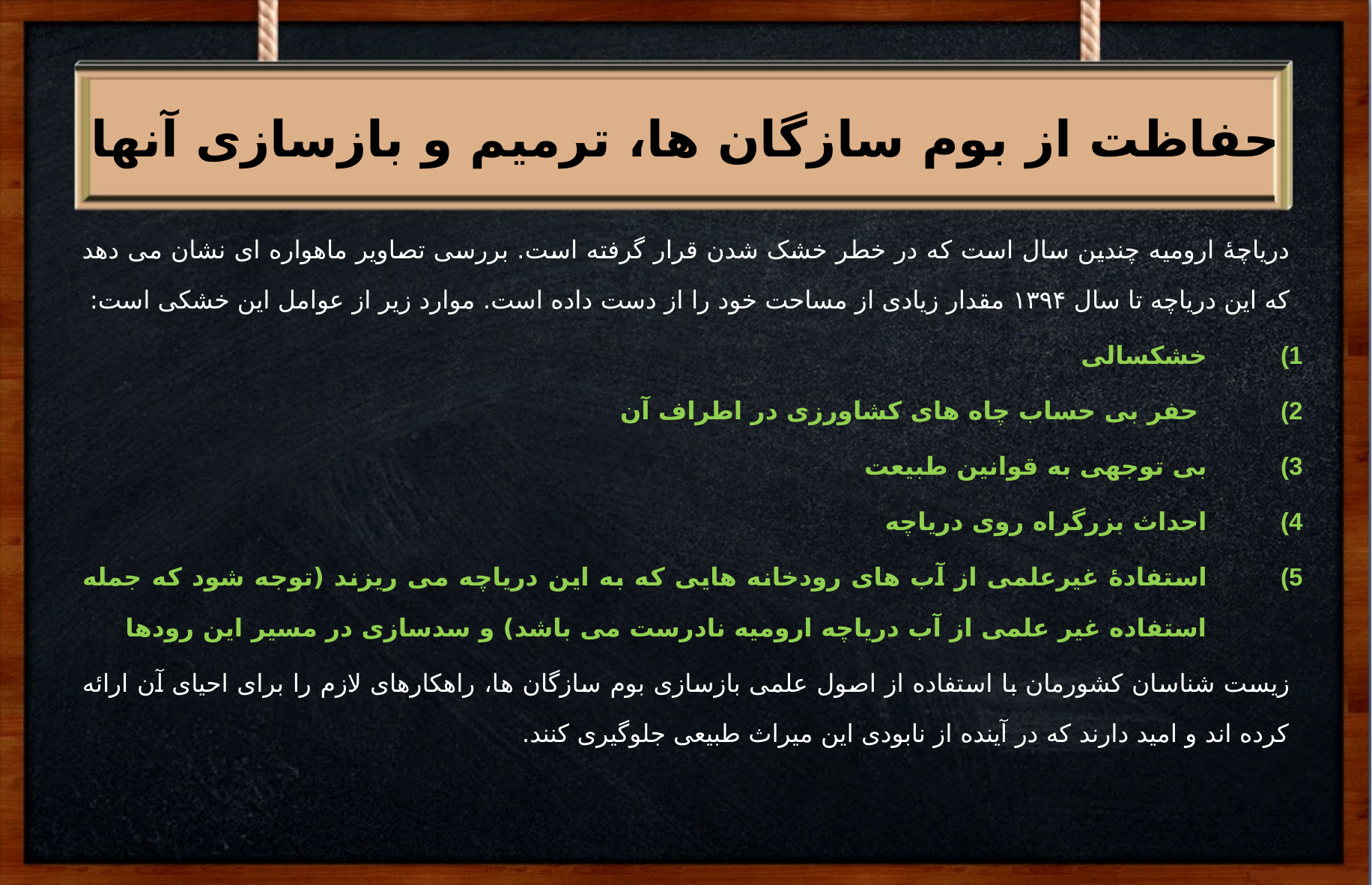

#
حفاظت از بوم سازگان ها، ترمیم و بازسازی آنها
دریاچۀ ارومیه چندین سال است که در خطر خشک شدن قرار گرفته است. بررسی تصاویر ماهواره ای نشان می دهد که این دریاچه تا سال ۱۳۹۴ مقدار زیادی از مساحت خود را از دست داده است. موارد زیر از عوامل این خشکی است:
خشکسالی
 حفر بی حساب چاه های کشاورزی در اطراف آن
بی توجهی به قوانین طبیعت
احداث بزرگراه روی دریاچه
استفادۀ غیرعلمی از آب های رودخانه هایی که به این دریاچه می ریزند (توجه شود که جمله استفاده غیر علمی از آب دریاچه ارومیه نادرست می باشد) و سدسازی در مسیر این رودها
زیست شناسان کشورمان با استفاده از اصول علمی بازسازی بوم سازگان ها، راهکارهای لازم را برای احیای آن ارائه کرده اند و امید دارند که در آینده از نابودی این میراث طبیعی جلوگیری کنند.